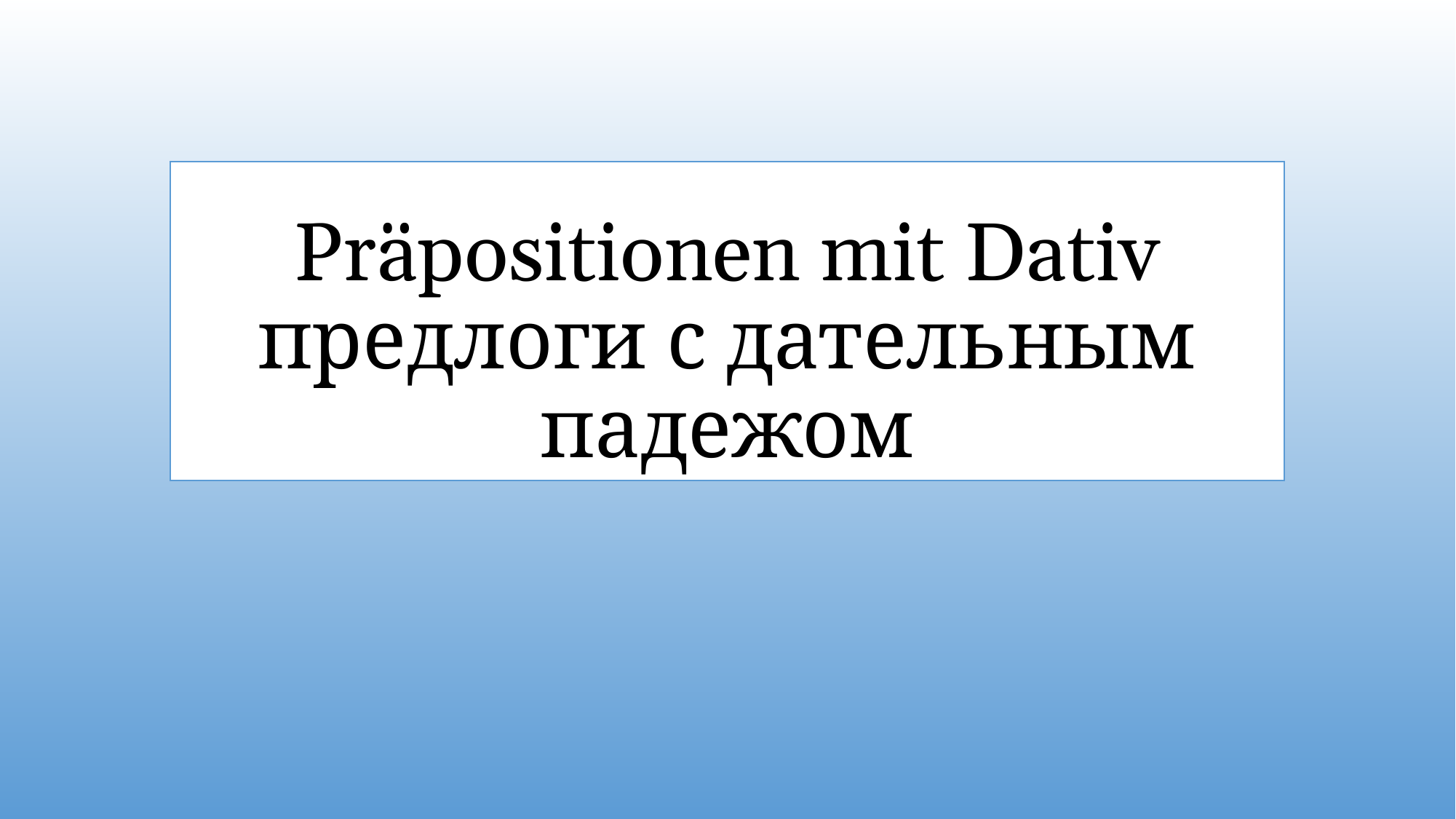

# Präpositionen mit Dativ предлоги с дательным падежом